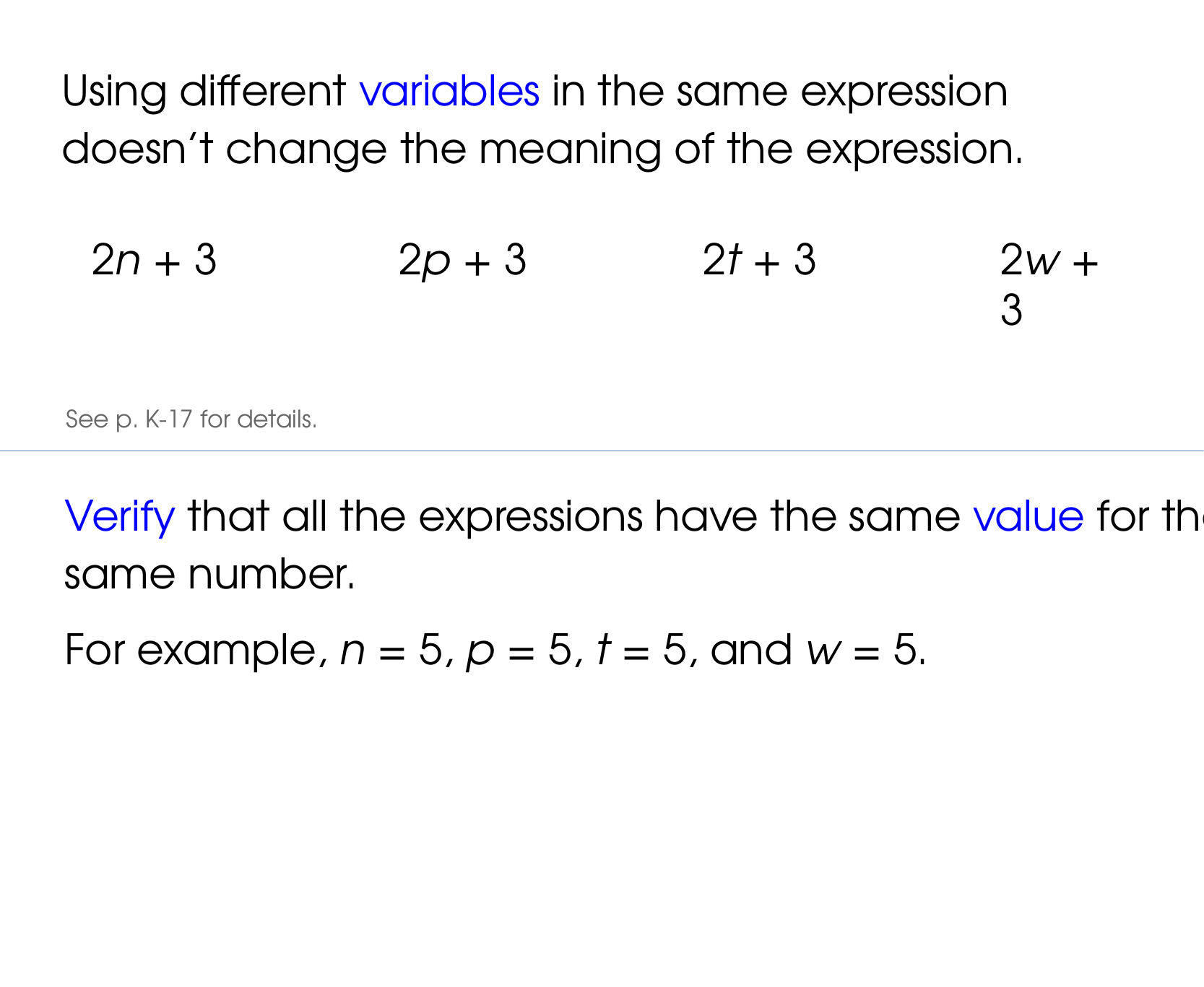

Using different variables in the same expression doesn’t change the meaning of the expression.
2n + 3
2p + 3
2t + 3
2w + 3
See p. K-17 for details.
Verify that all the expressions have the same value for the same number.
For example, n = 5, p = 5, t = 5, and w = 5.